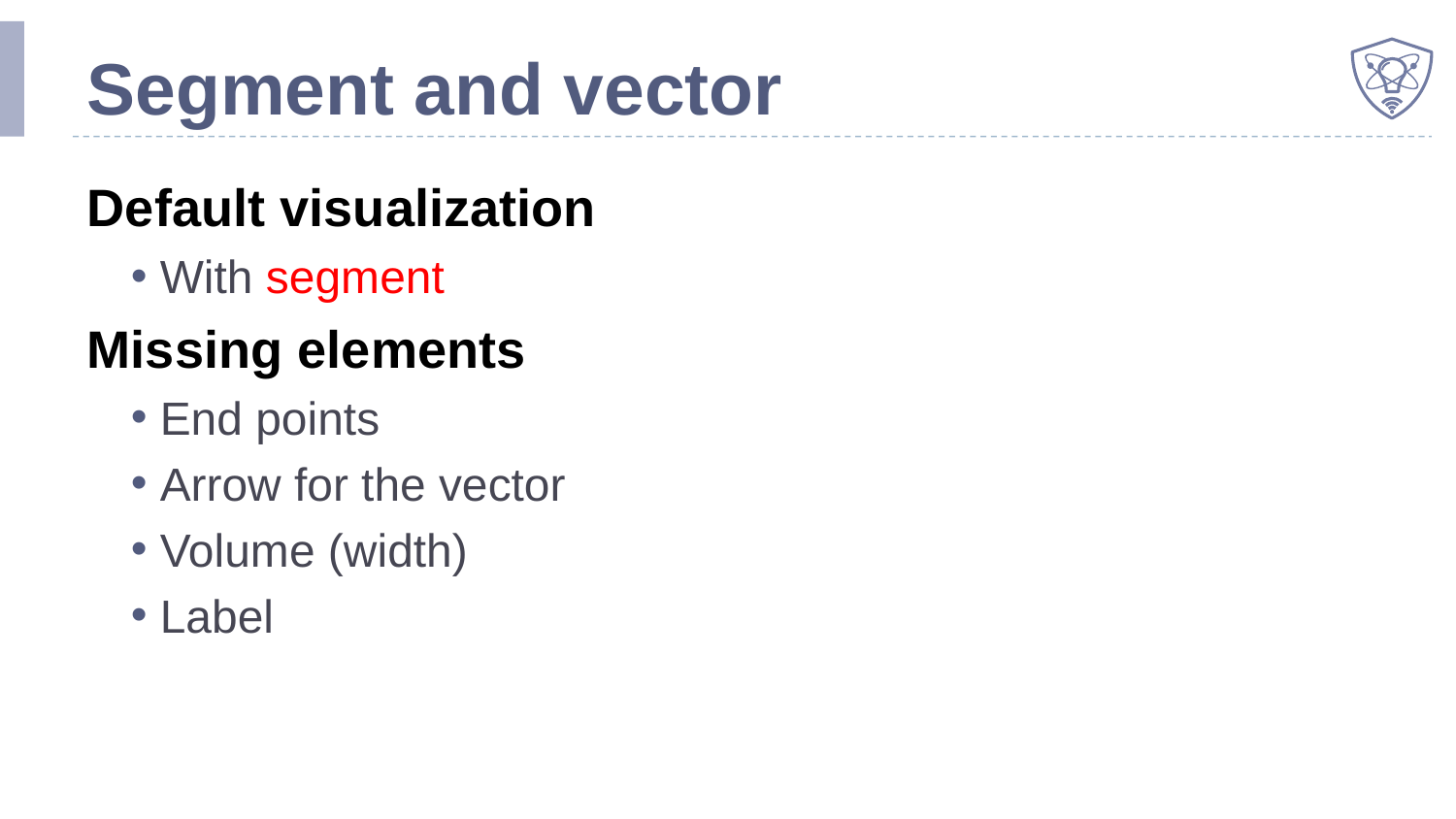

# Segment and vector
Default visualization
With segment
Missing elements
End points
Arrow for the vector
Volume (width)
Label